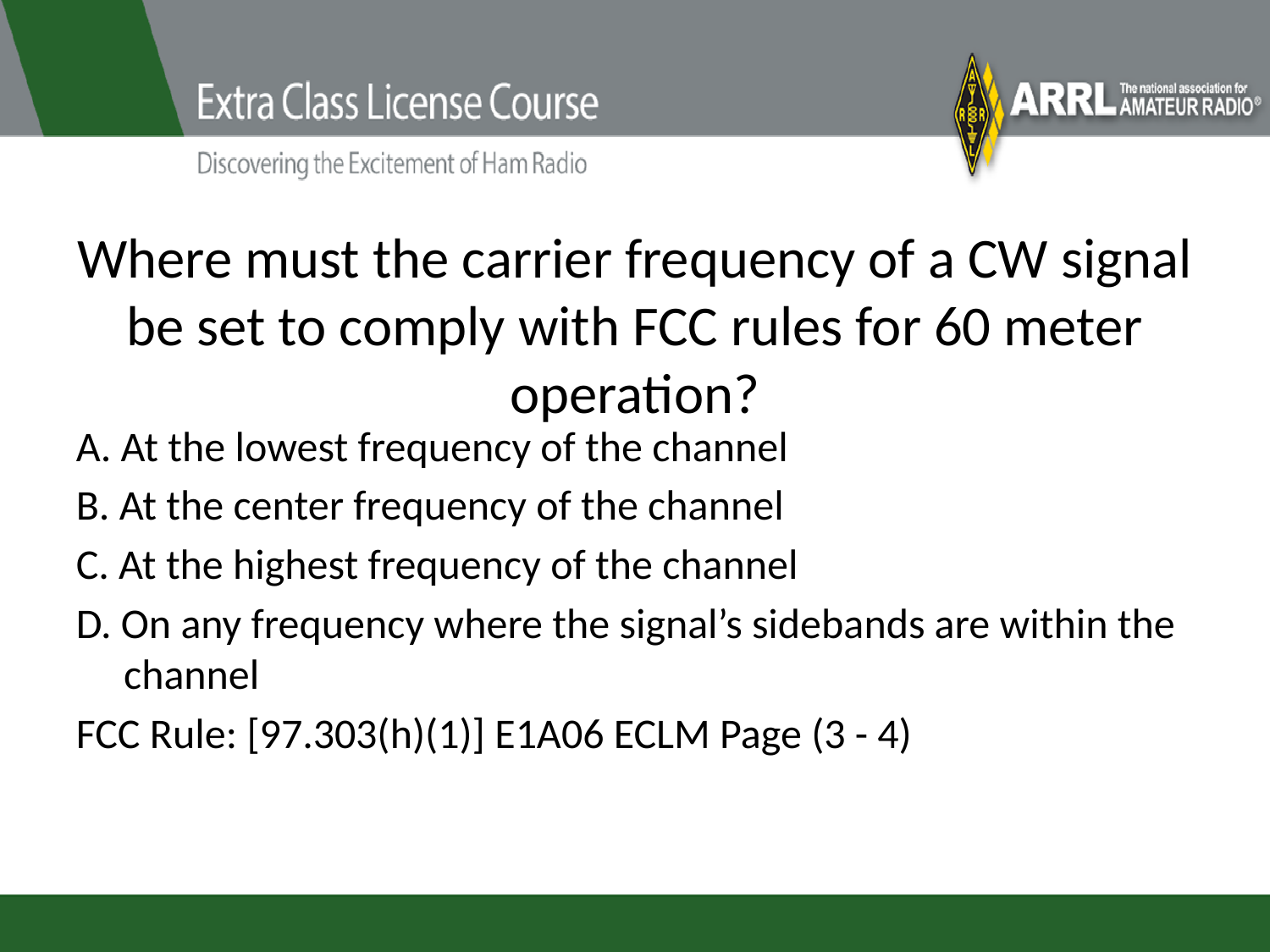

# Where must the carrier frequency of a CW signal be set to comply with FCC rules for 60 meter operation?
A. At the lowest frequency of the channel
B. At the center frequency of the channel
C. At the highest frequency of the channel
D. On any frequency where the signal’s sidebands are within the channel
FCC Rule: [97.303(h)(1)] E1A06 ECLM Page (3 - 4)